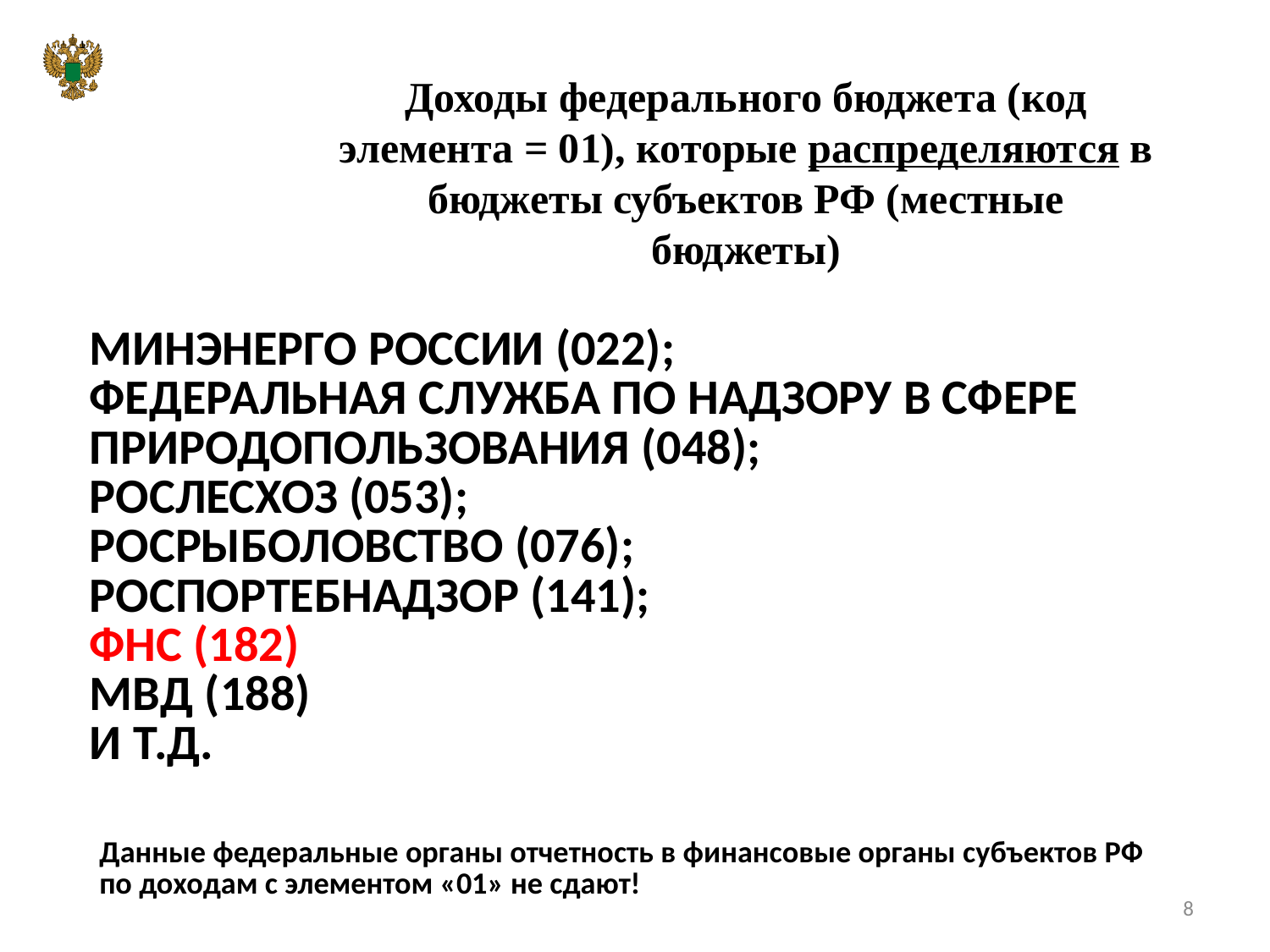

Доходы федерального бюджета (код элемента = 01), которые распределяются в бюджеты субъектов РФ (местные бюджеты)
# Минэнерго России (022); Федеральная служба по надзору в сфере природопользования (048); Рослесхоз (053); Росрыболовство (076); Роспортебнадзор (141); ФНС (182) МВД (188) и т.д.
Данные федеральные органы отчетность в финансовые органы субъектов РФ по доходам с элементом «01» не сдают!
8